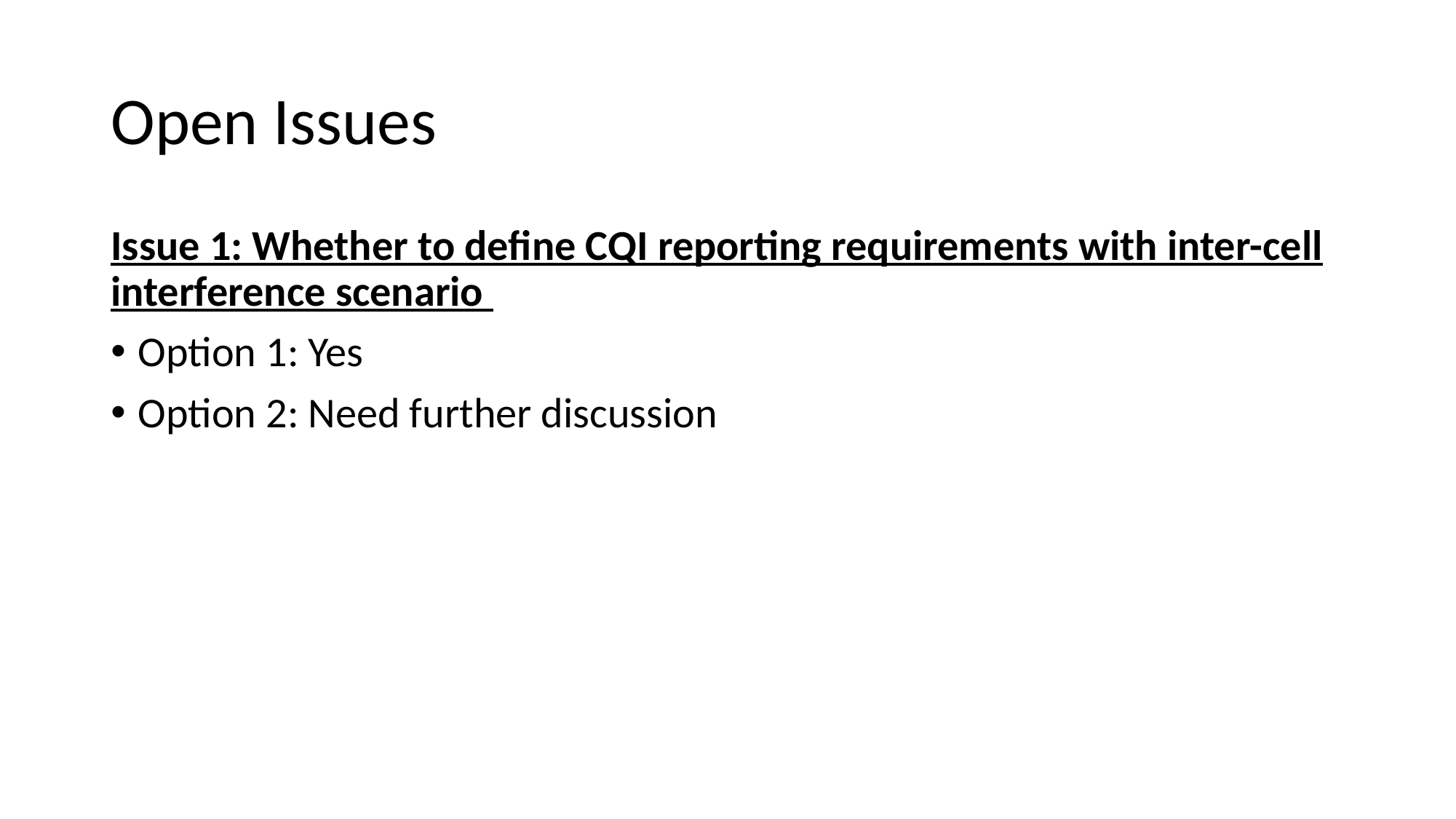

# Open Issues
Issue 1: Whether to define CQI reporting requirements with inter-cell interference scenario
Option 1: Yes
Option 2: Need further discussion